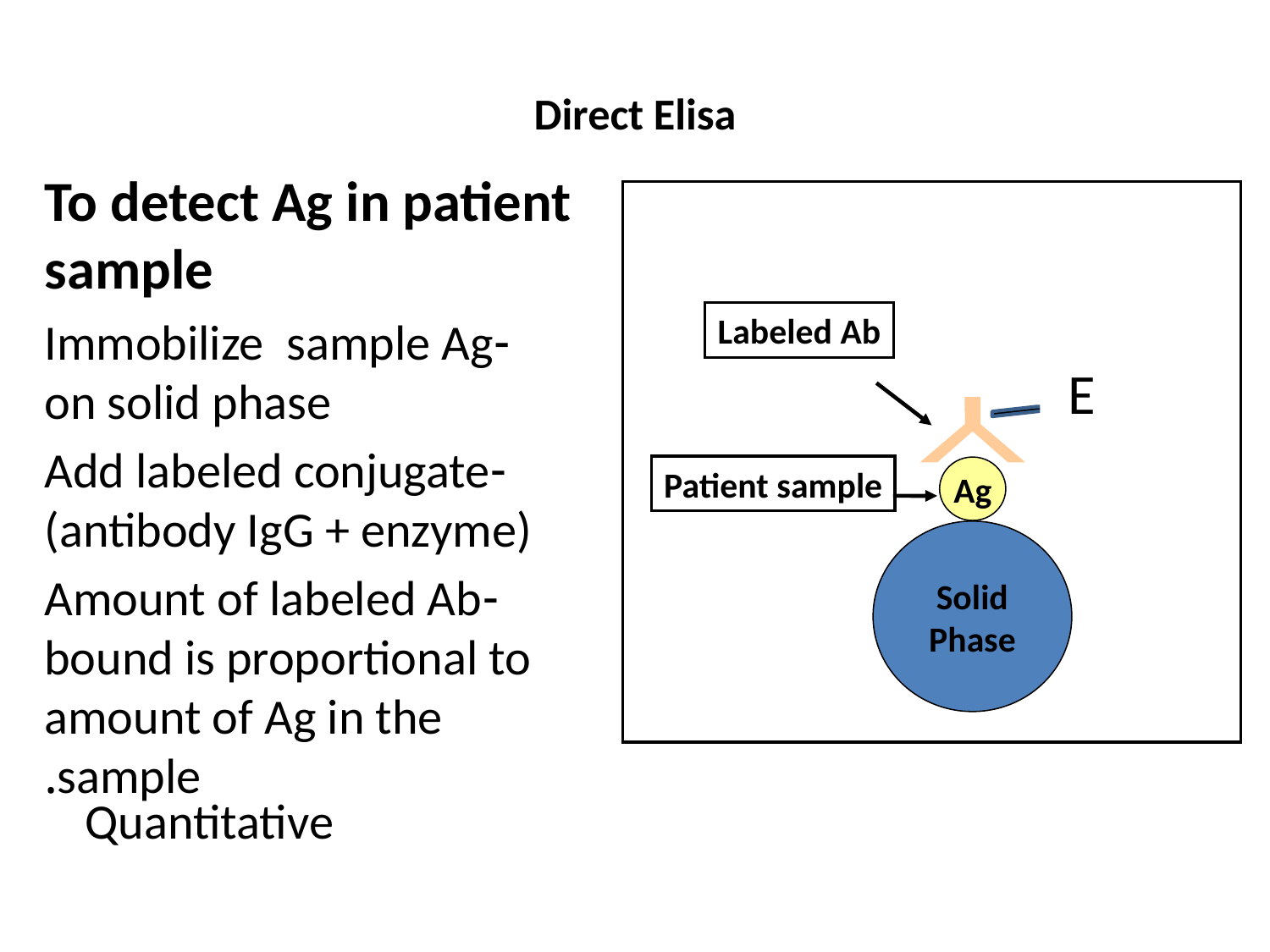

# Direct Elisa
To detect Ag in patient sample
 -Immobilize  sample Ag on solid phase
-Add labeled conjugate (antibody IgG + enzyme)
-Amount of labeled Ab bound is proportional to amount of Ag in the sample.

Labeled Ab

Y
Patient sample
Ag

Solid
Phase
E
E

 Quantitative